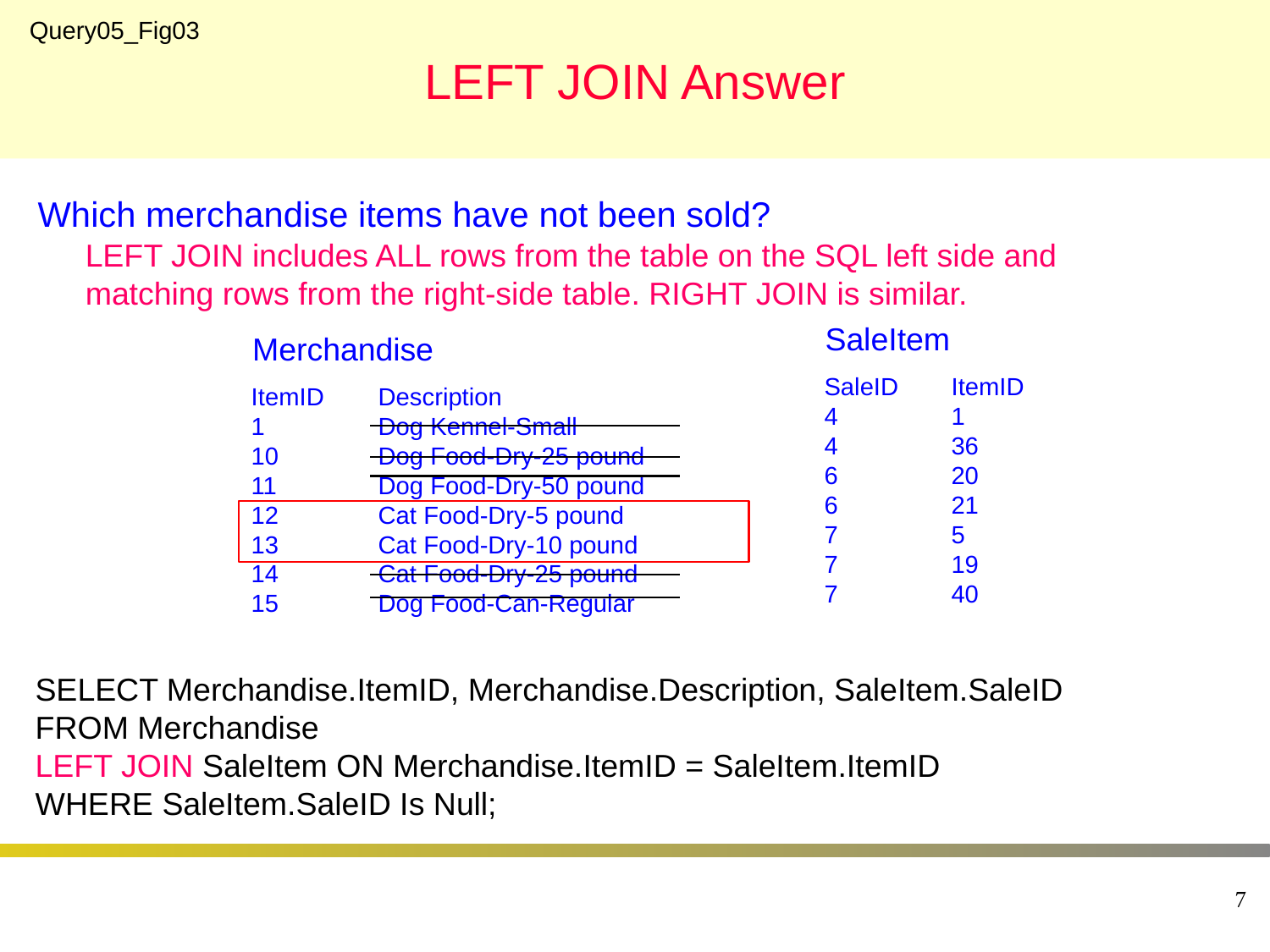

# LEFT JOIN Answer
Query05_Fig03
Which merchandise items have not been sold?
LEFT JOIN includes ALL rows from the table on the SQL left side and matching rows from the right-side table. RIGHT JOIN is similar.
SaleItem
Merchandise
SaleID	ItemID
4	1
4	36
6	20
6	21
7	5
7	19
7	40
ItemID	Description
1	Dog Kennel-Small
10	Dog Food-Dry-25 pound
11	Dog Food-Dry-50 pound
12	Cat Food-Dry-5 pound
13	Cat Food-Dry-10 pound
14	Cat Food-Dry-25 pound
15	Dog Food-Can-Regular

SELECT Merchandise.ItemID, Merchandise.Description, SaleItem.SaleID
FROM Merchandise
LEFT JOIN SaleItem ON Merchandise.ItemID = SaleItem.ItemID
WHERE SaleItem.SaleID Is Null;
7